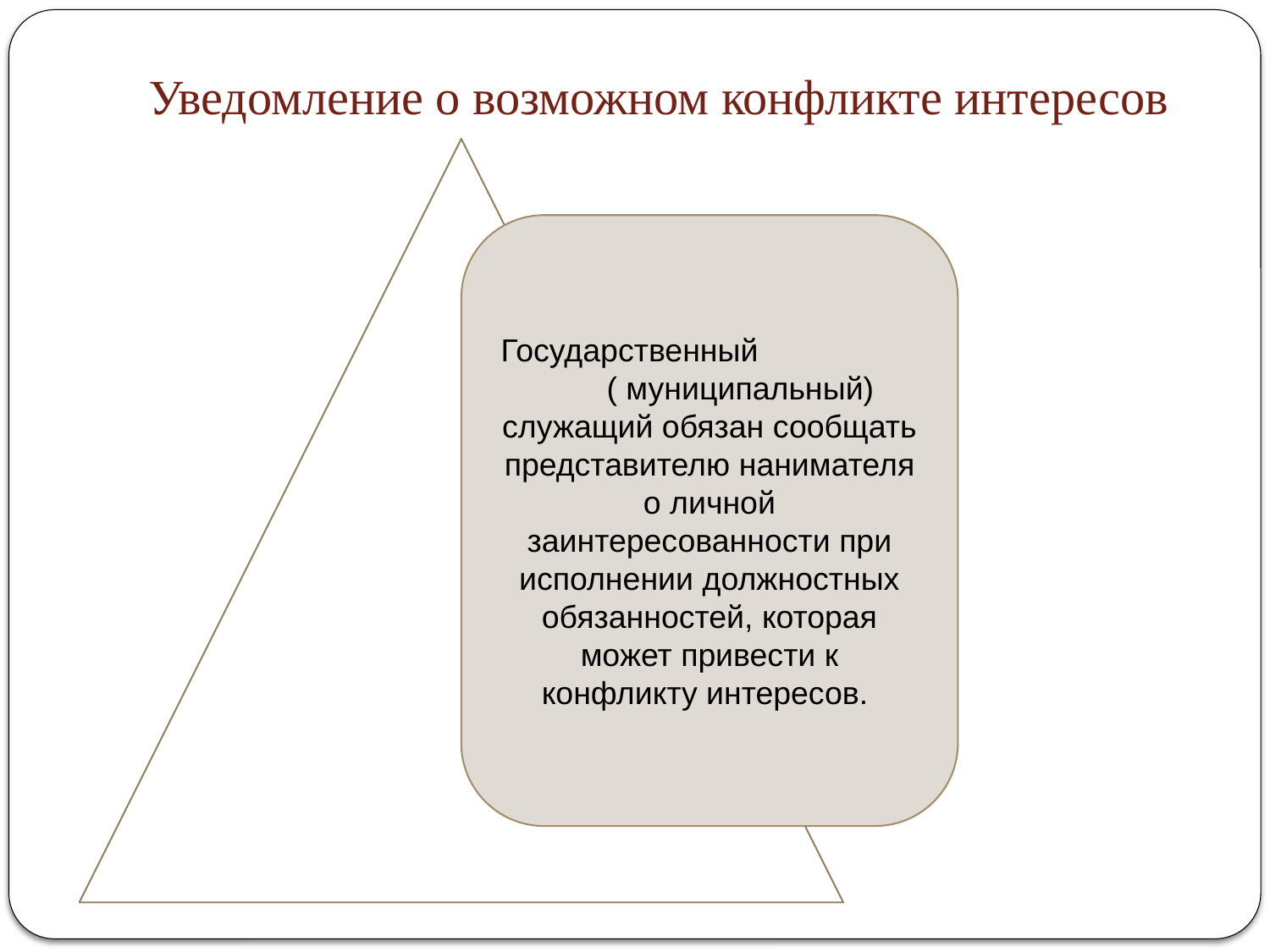

# Уведомление о возможном конфликте интересов
Государственный                          ( муниципальный) служащий обязан сообщать представителю нанимателя о личной заинтересованности при исполнении должностных обязанностей, которая может привести к конфликту интересов.